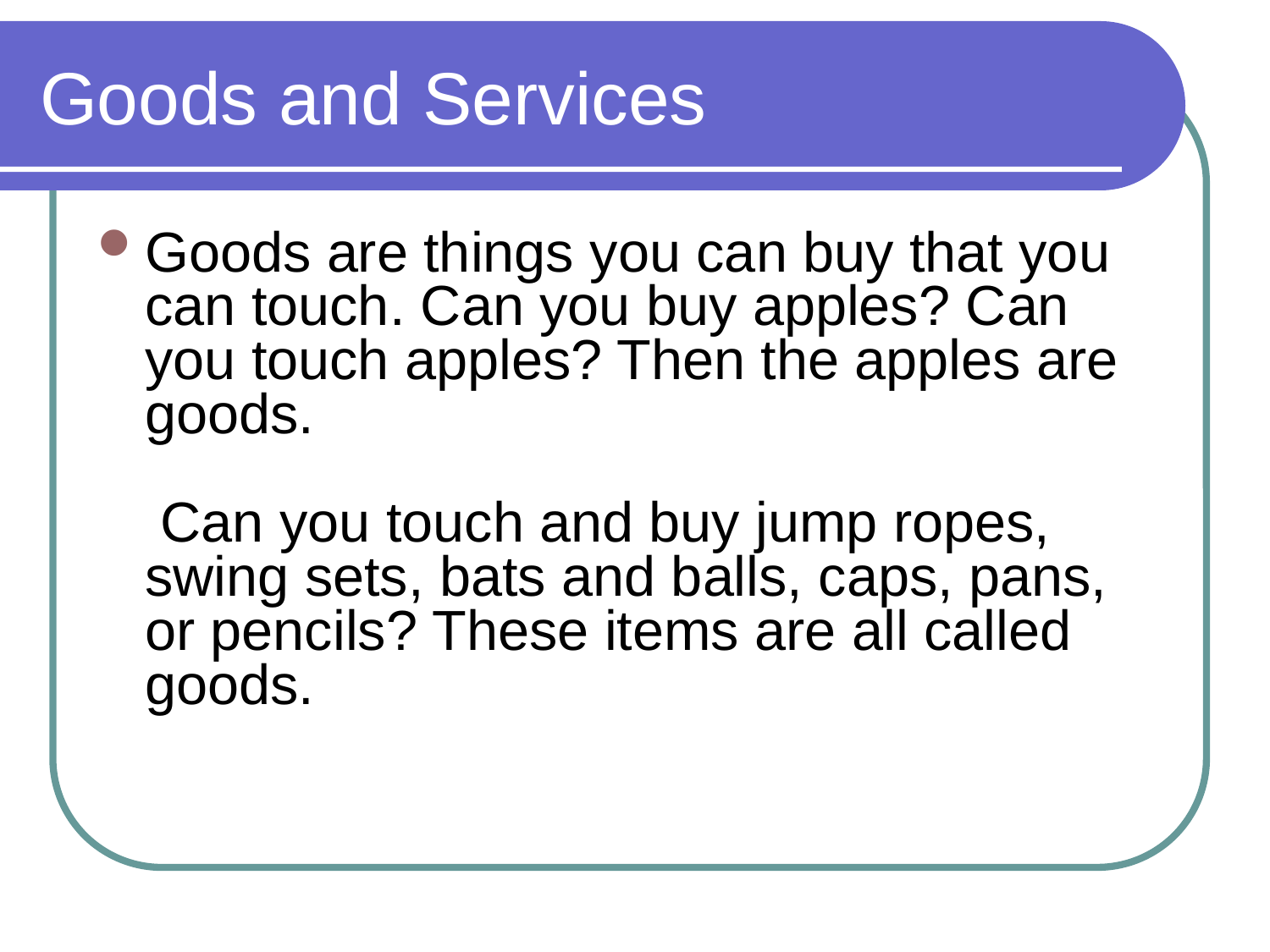

# Goods and Services
Goods are things you can buy that you can touch. Can you buy apples? Can you touch apples? Then the apples are goods.
 Can you touch and buy jump ropes, swing sets, bats and balls, caps, pans, or pencils? These items are all called goods.